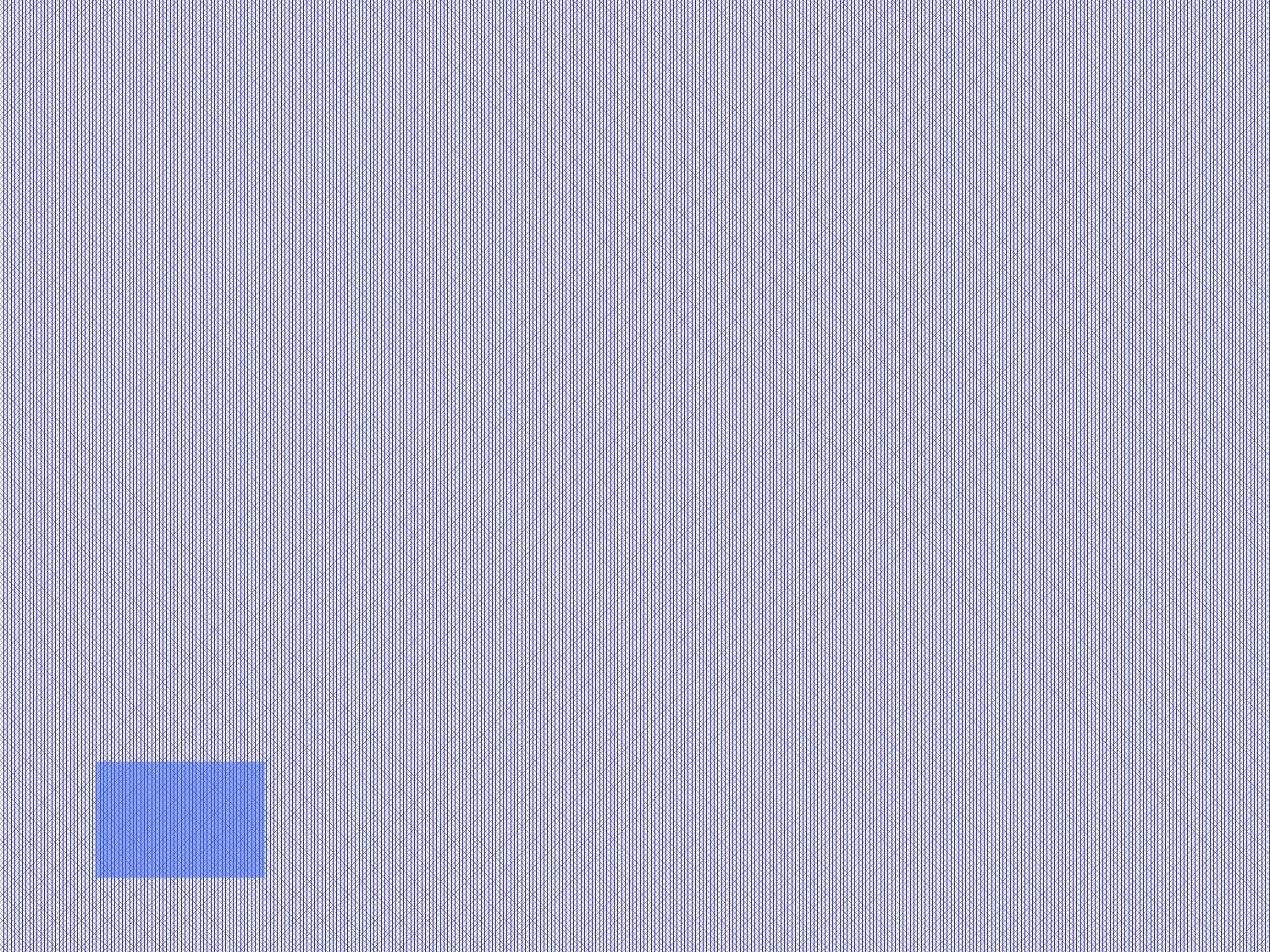

When mixing acid and
 water together, your should
always add ____ to the  _____